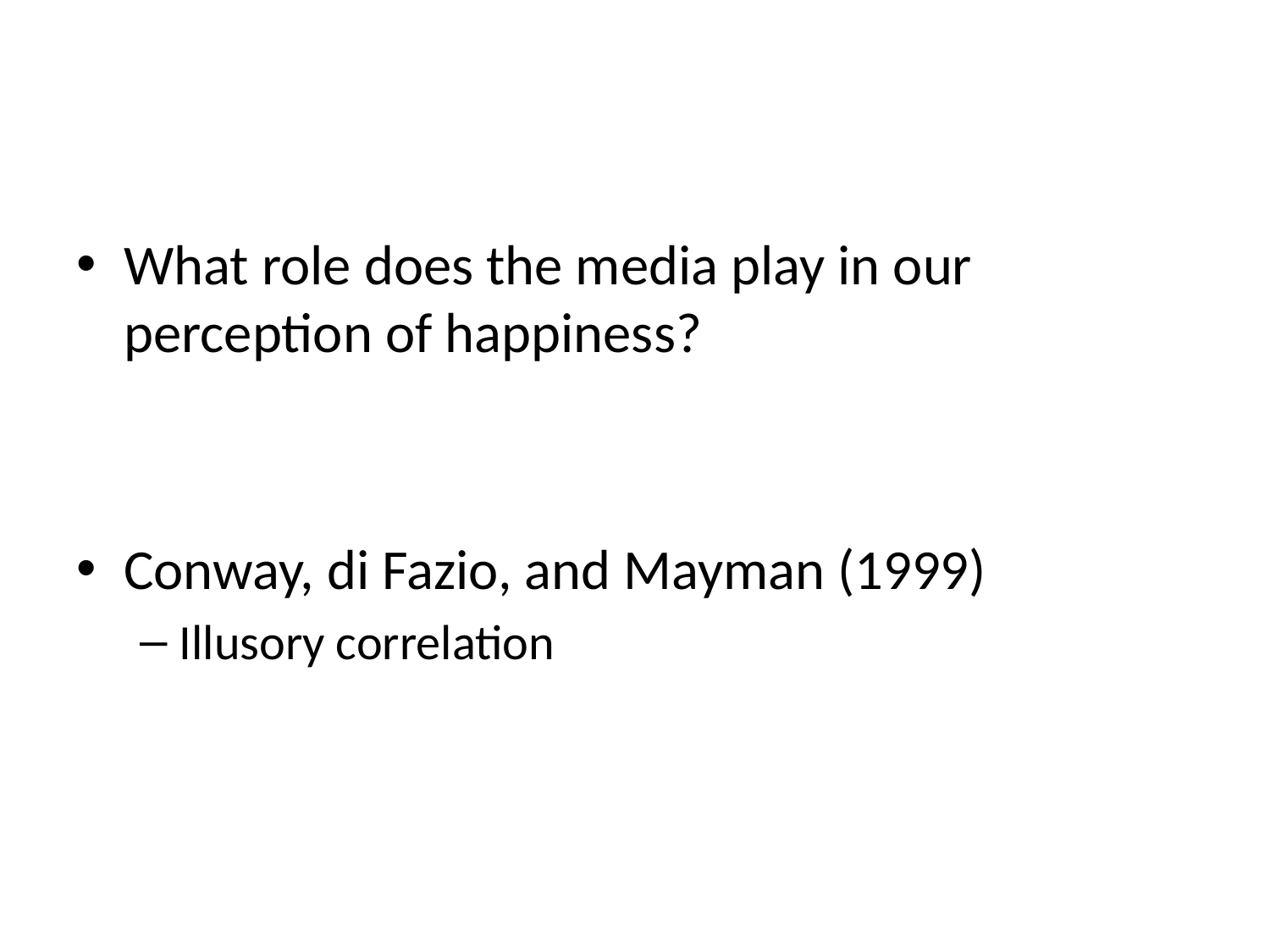

#
What role does the media play in our perception of happiness?

Conway, di Fazio, and Mayman (1999)
Illusory correlation